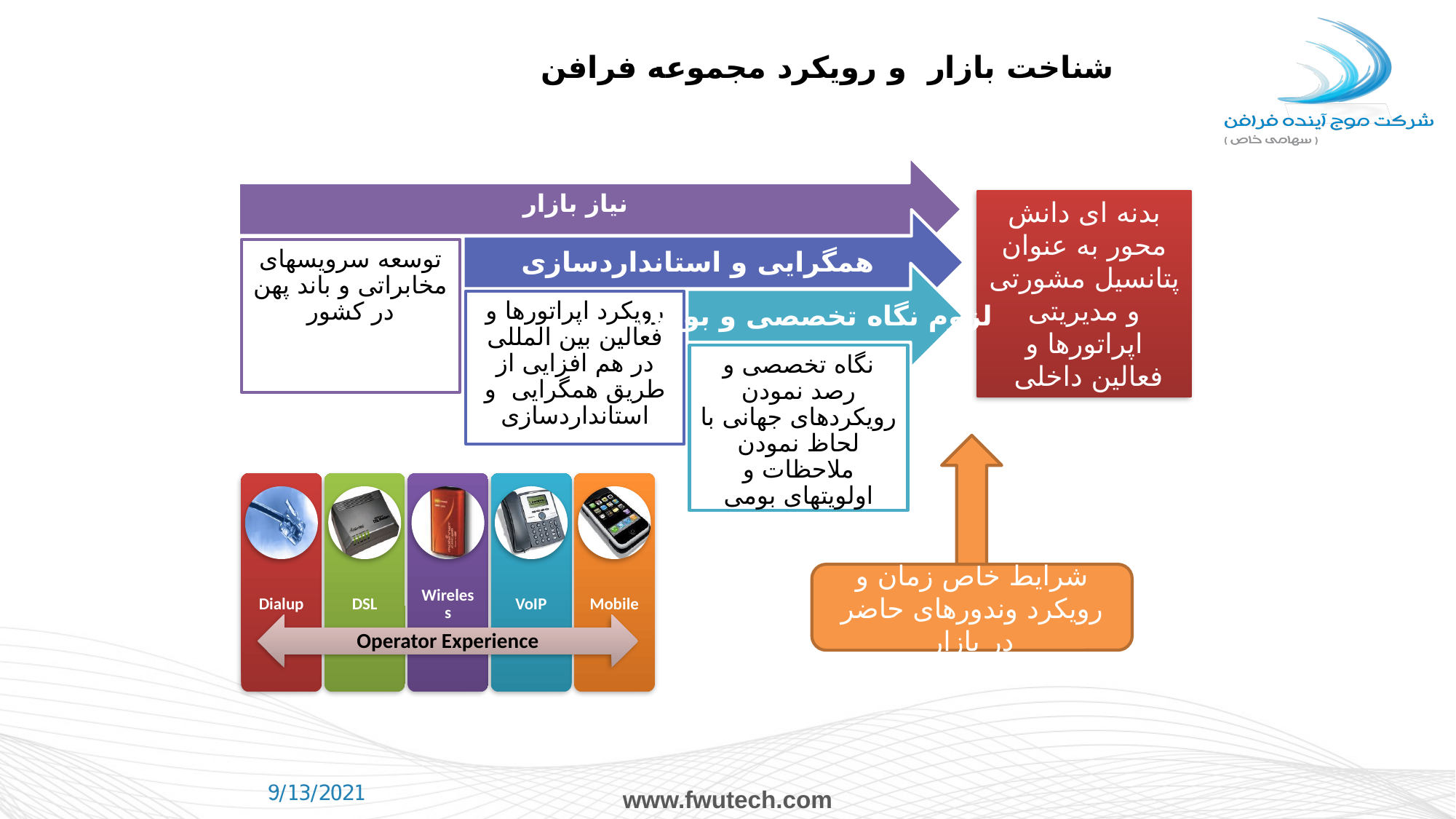

# شناخت بازار  و رویکرد مجموعه فرافن
نیاز بازار
توسعه سرویسهای مخابراتی و باند پهن در کشور

رویکرد اپراتورها و فعالین بین المللی در هم افزایی از طریق همگرایی  و استانداردسازی

نگاه تخصصی و رصد نمودن رویکردهای جهانی با لحاظ نمودن ملاحظات و اولویتهای بومی
بدنه ای دانش محور به عنوان پتانسیل مشورتی و مدیریتی اپراتورها و فعالین داخلی
همگرایی و استانداردسازی
لزوم نگاه تخصصی و بومی

Dialup
DSL
Wireless
VoIP
Mobile
شرایط خاص زمان و رویکرد وندورهای حاضر در بازار
Operator Experience
9/13/2021